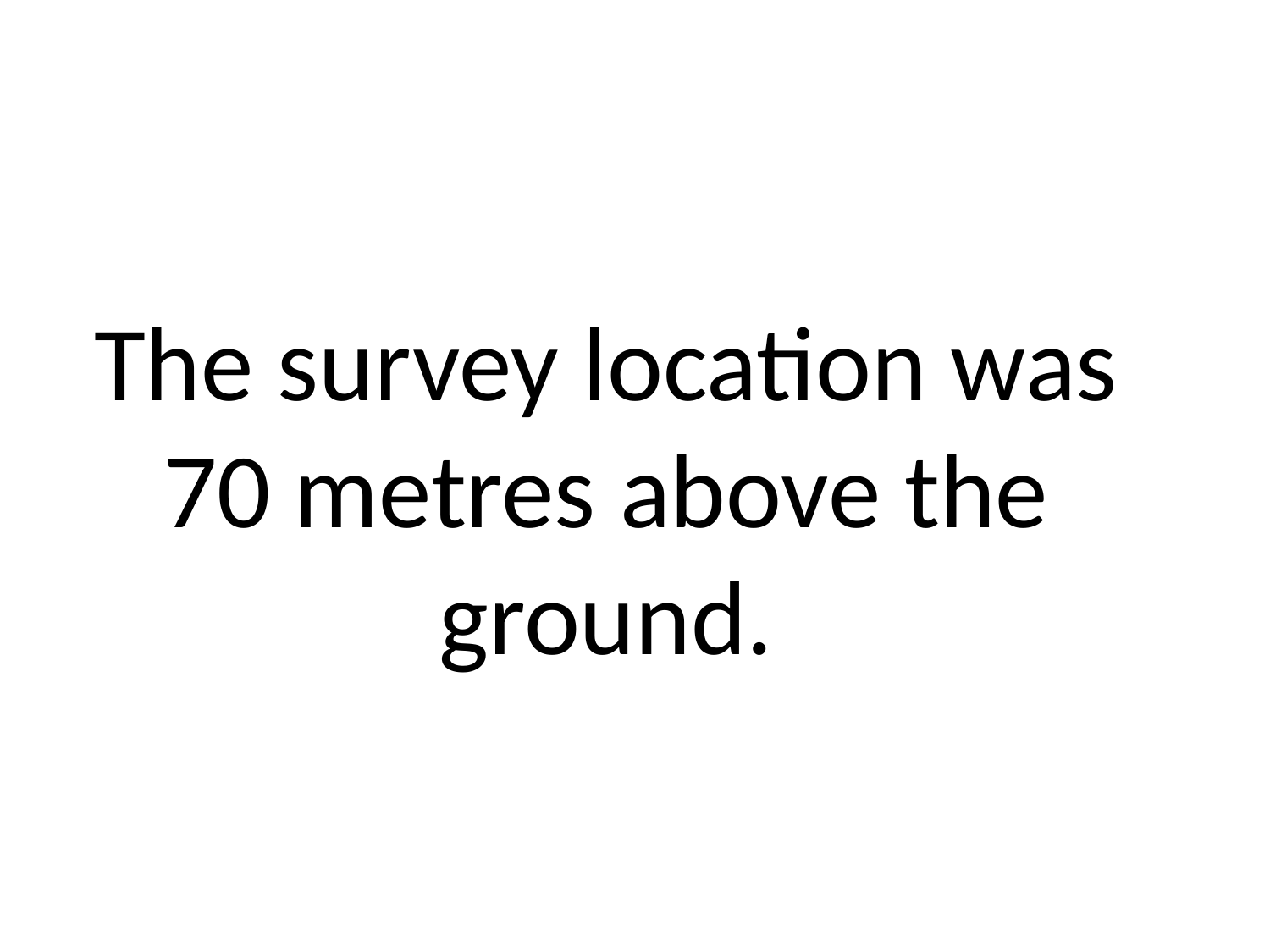

# The survey location was 70 metres above the ground.